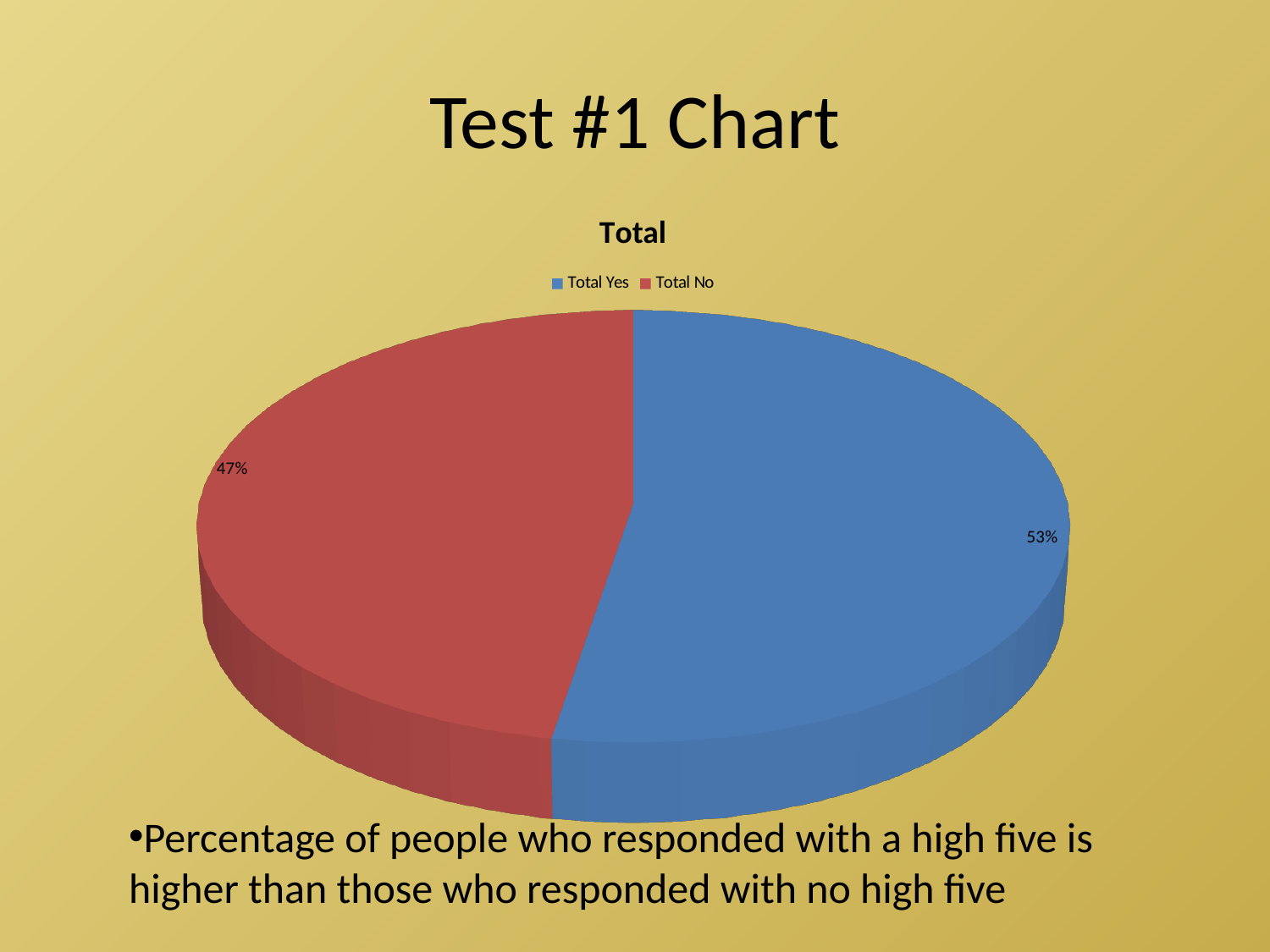

# Test #1 Chart

[unsupported chart]

Percentage of people who responded with a high five is higher than those who responded with no high five